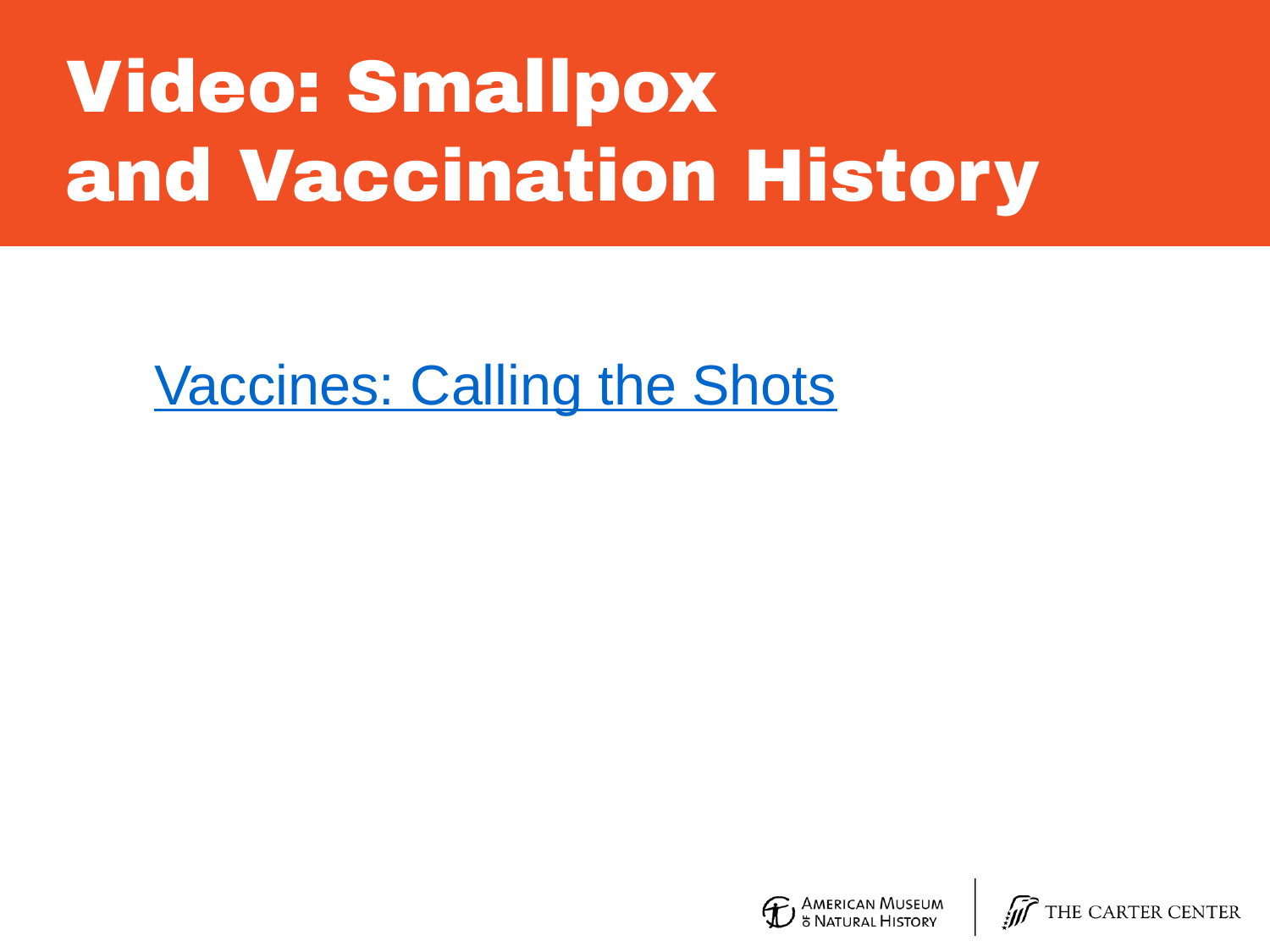

# Video: Smallpox and Vaccination History
Vaccines: Calling the Shots